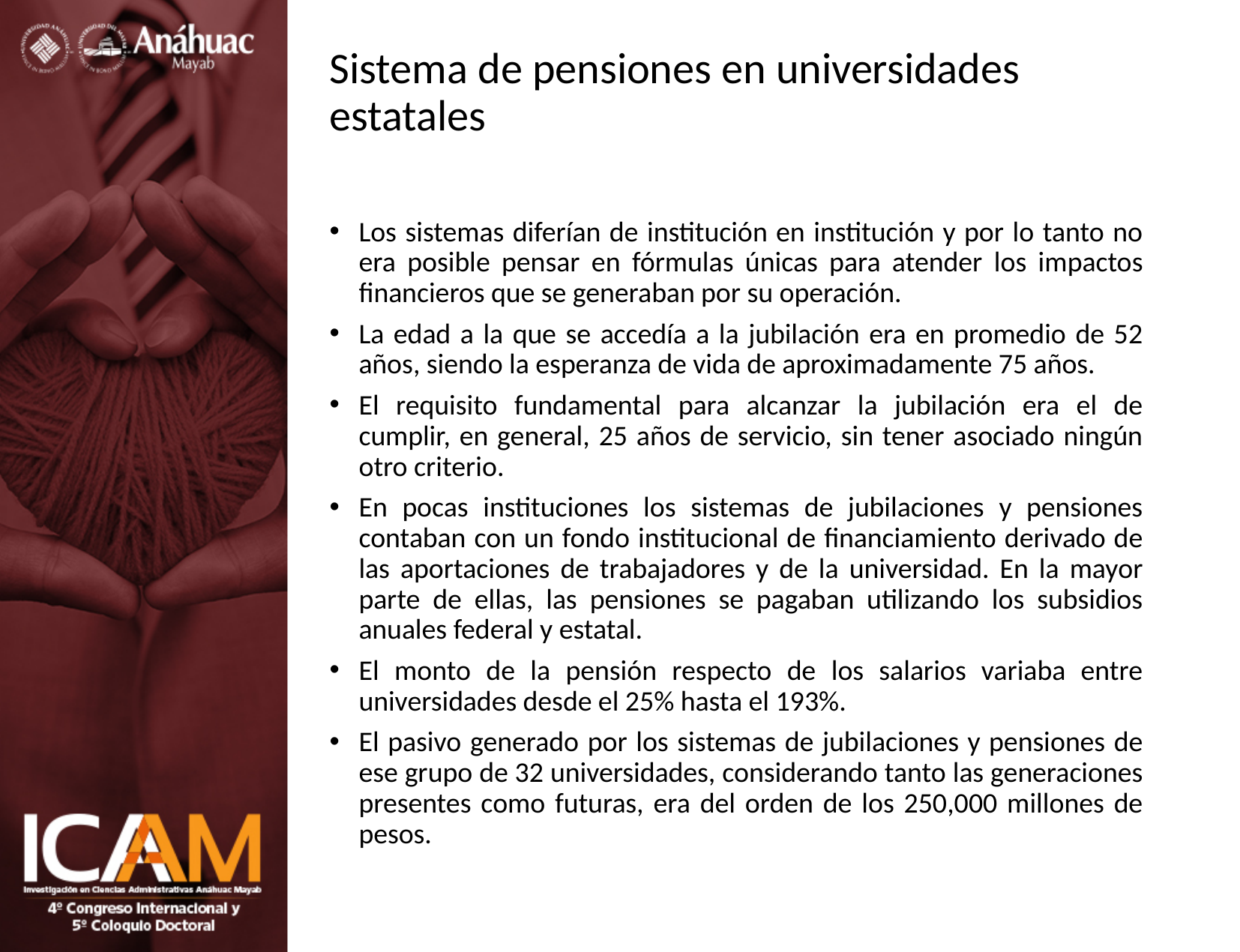

# Sistema de pensiones en universidades estatales
Los sistemas diferían de institución en institución y por lo tanto no era posible pensar en fórmulas únicas para atender los impactos financieros que se generaban por su operación.
La edad a la que se accedía a la jubilación era en promedio de 52 años, siendo la esperanza de vida de aproximadamente 75 años.
El requisito fundamental para alcanzar la jubilación era el de cumplir, en general, 25 años de servicio, sin tener asociado ningún otro criterio.
En pocas instituciones los sistemas de jubilaciones y pensiones contaban con un fondo institucional de financiamiento derivado de las aportaciones de trabajadores y de la universidad. En la mayor parte de ellas, las pensiones se pagaban utilizando los subsidios anuales federal y estatal.
El monto de la pensión respecto de los salarios variaba entre universidades desde el 25% hasta el 193%.
El pasivo generado por los sistemas de jubilaciones y pensiones de ese grupo de 32 universidades, considerando tanto las generaciones presentes como futuras, era del orden de los 250,000 millones de pesos.